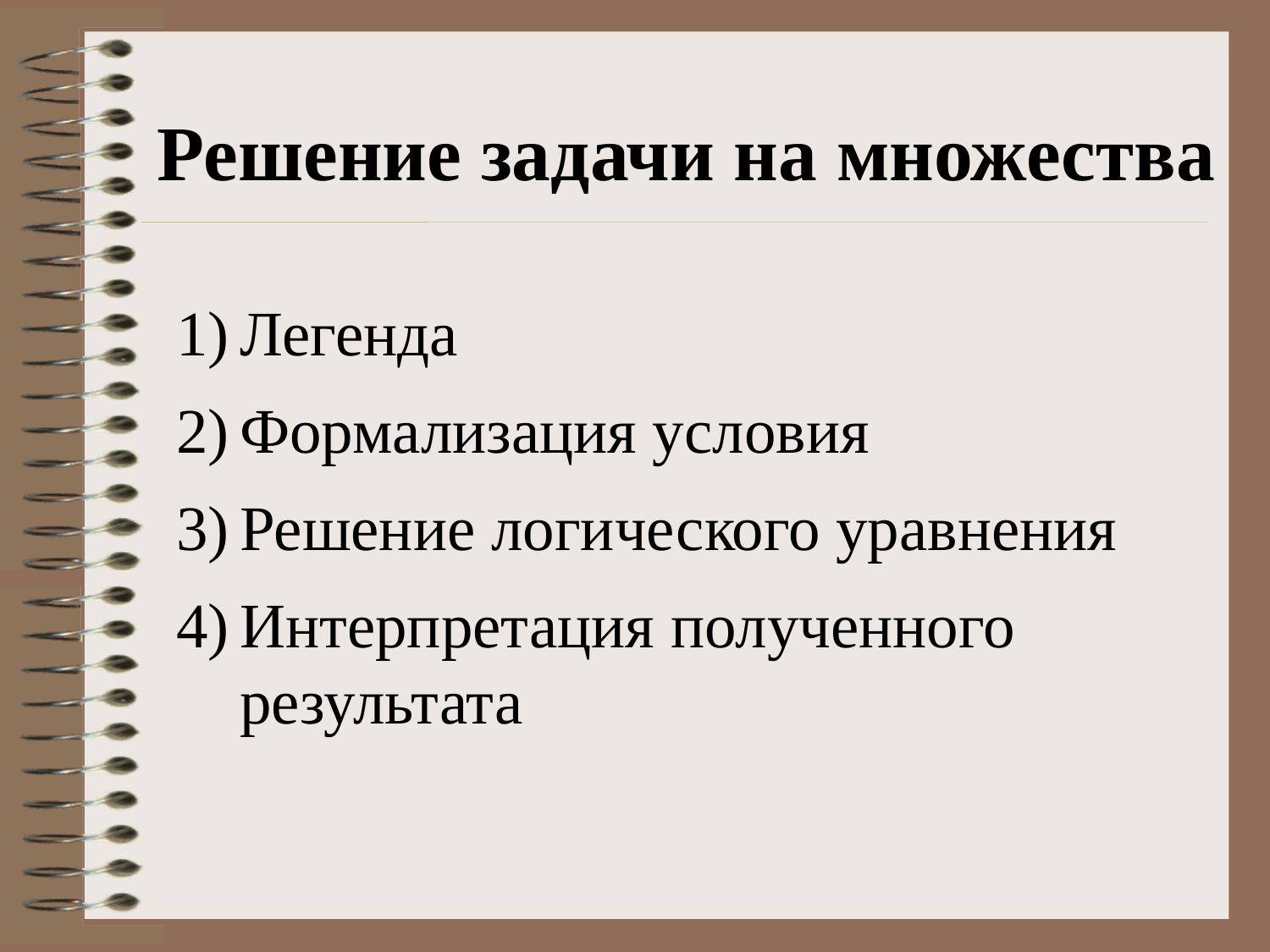

Решение задачи на множества
Легенда
Формализация условия
Решение логического уравнения
Интерпретация полученного результата